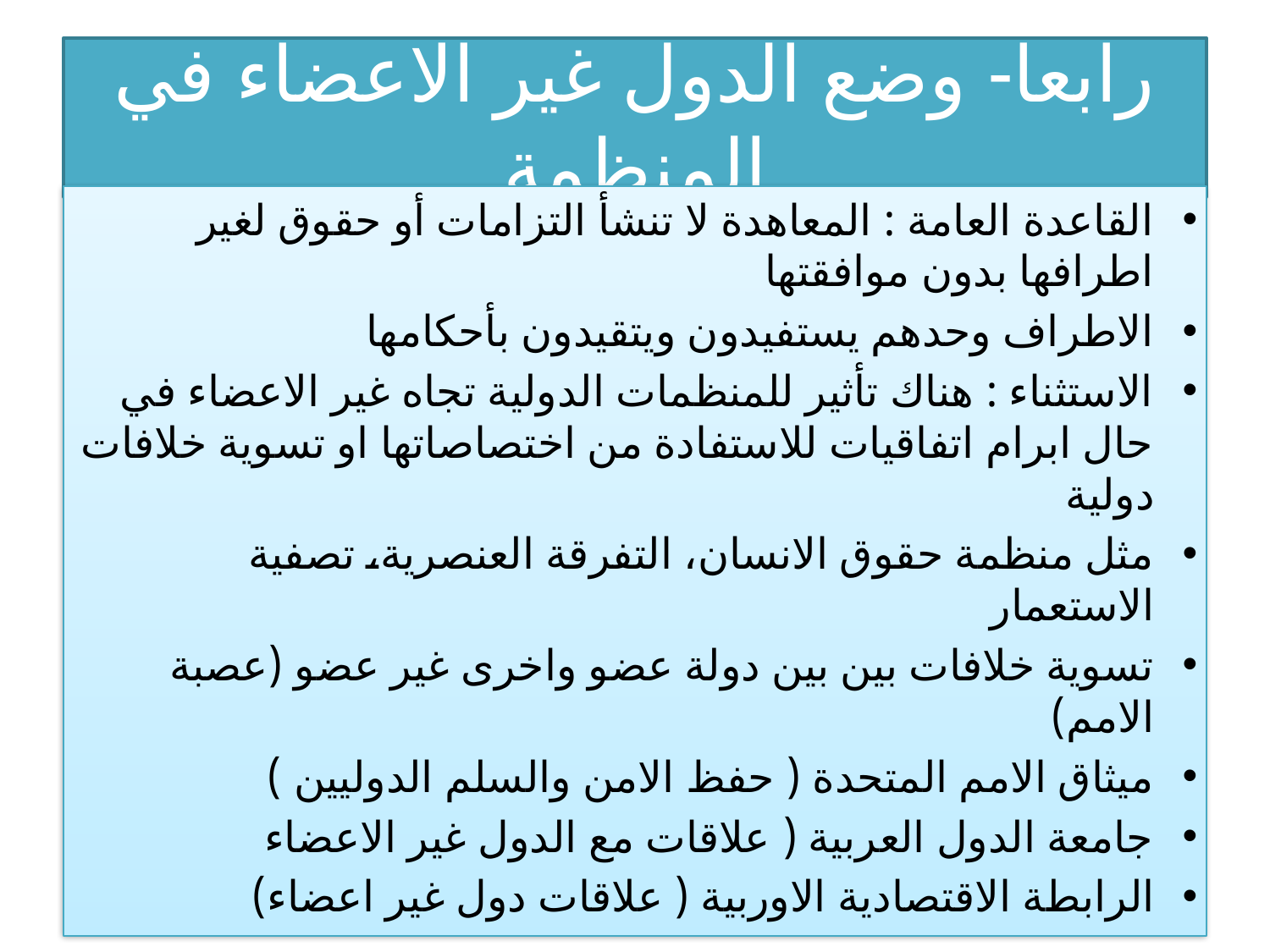

# رابعا- وضع الدول غير الاعضاء في المنظمة
القاعدة العامة : المعاهدة لا تنشأ التزامات أو حقوق لغير اطرافها بدون موافقتها
الاطراف وحدهم يستفيدون ويتقيدون بأحكامها
الاستثناء : هناك تأثير للمنظمات الدولية تجاه غير الاعضاء في حال ابرام اتفاقيات للاستفادة من اختصاصاتها او تسوية خلافات دولية
مثل منظمة حقوق الانسان، التفرقة العنصرية، تصفية الاستعمار
تسوية خلافات بين بين دولة عضو واخرى غير عضو (عصبة الامم)
ميثاق الامم المتحدة ( حفظ الامن والسلم الدوليين )
جامعة الدول العربية ( علاقات مع الدول غير الاعضاء
الرابطة الاقتصادية الاوربية ( علاقات دول غير اعضاء)